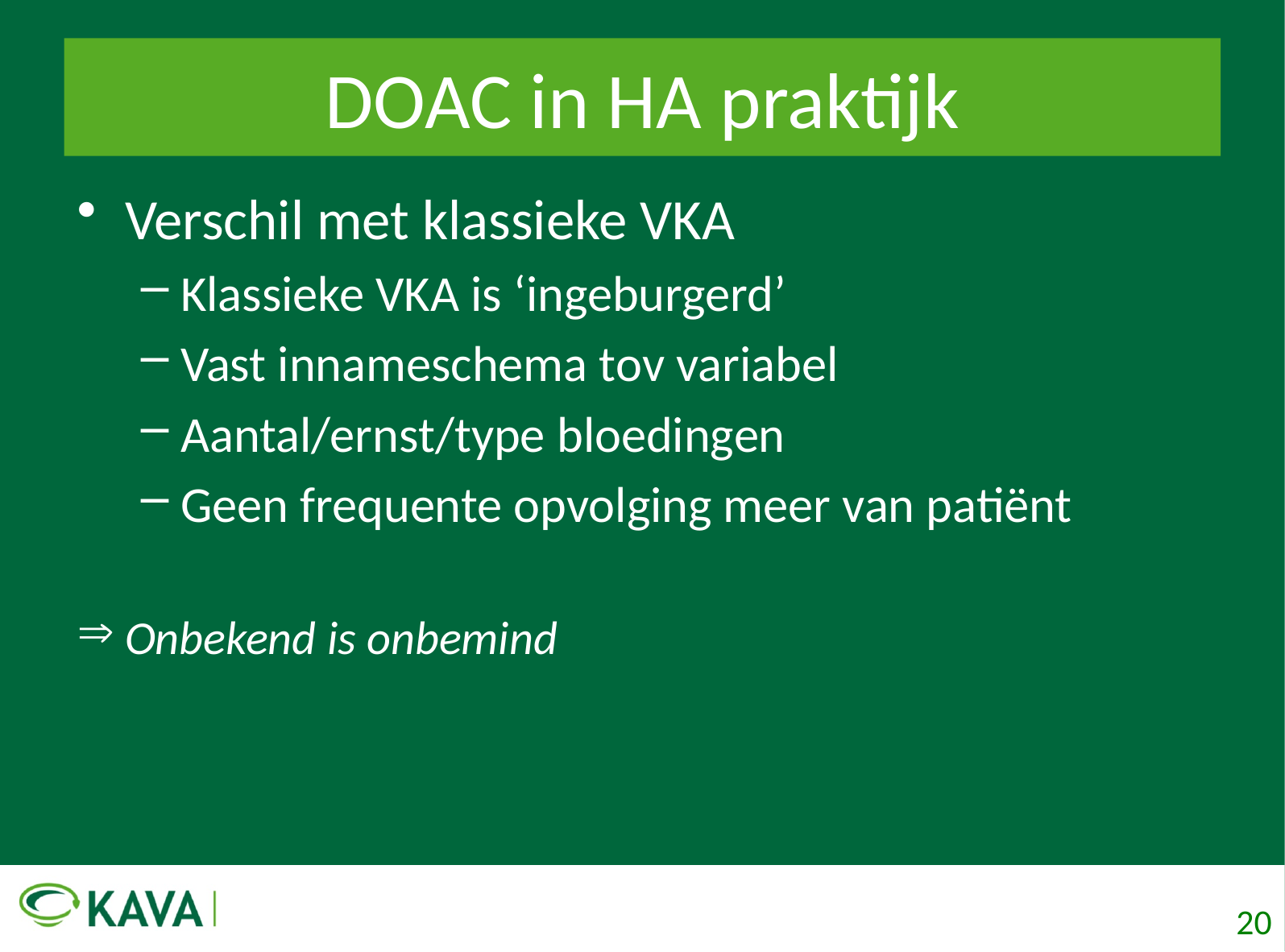

# DOAC in HA praktijk
Verschil met klassieke VKA
Klassieke VKA is ‘ingeburgerd’
Vast innameschema tov variabel
Aantal/ernst/type bloedingen
Geen frequente opvolging meer van patiënt

Onbekend is onbemind

Apr. Greet Desrumaux - 28/05/2015
20